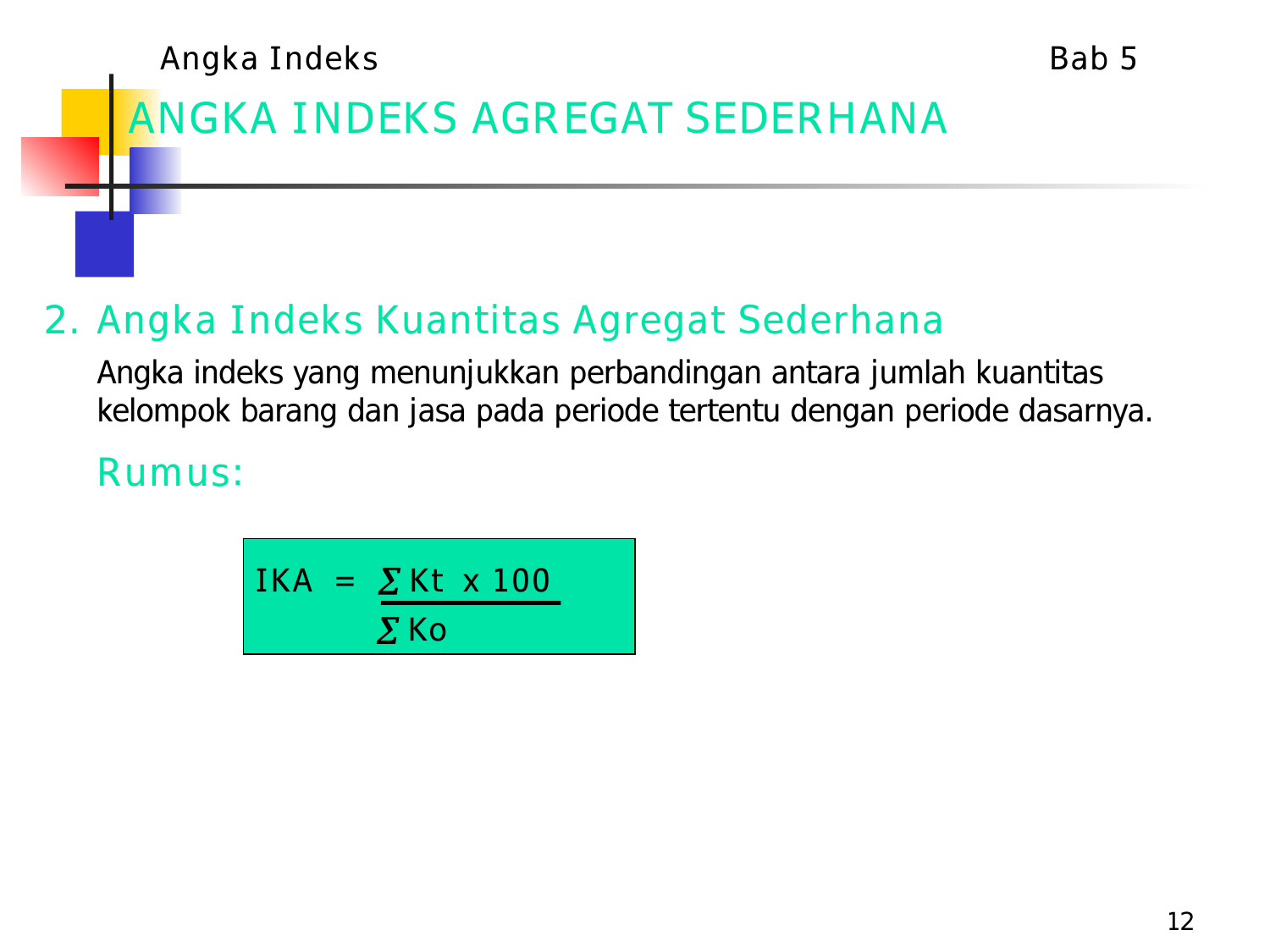

Angka Indeks						Bab 5
ANGKA INDEKS AGREGAT SEDERHANA
2. 	Angka Indeks Kuantitas Agregat Sederhana
	Angka indeks yang menunjukkan perbandingan antara jumlah kuantitas kelompok barang dan jasa pada periode tertentu dengan periode dasarnya.
	Rumus:

IKA  =  ∑ Kt  x 100
             ∑ Ko

12